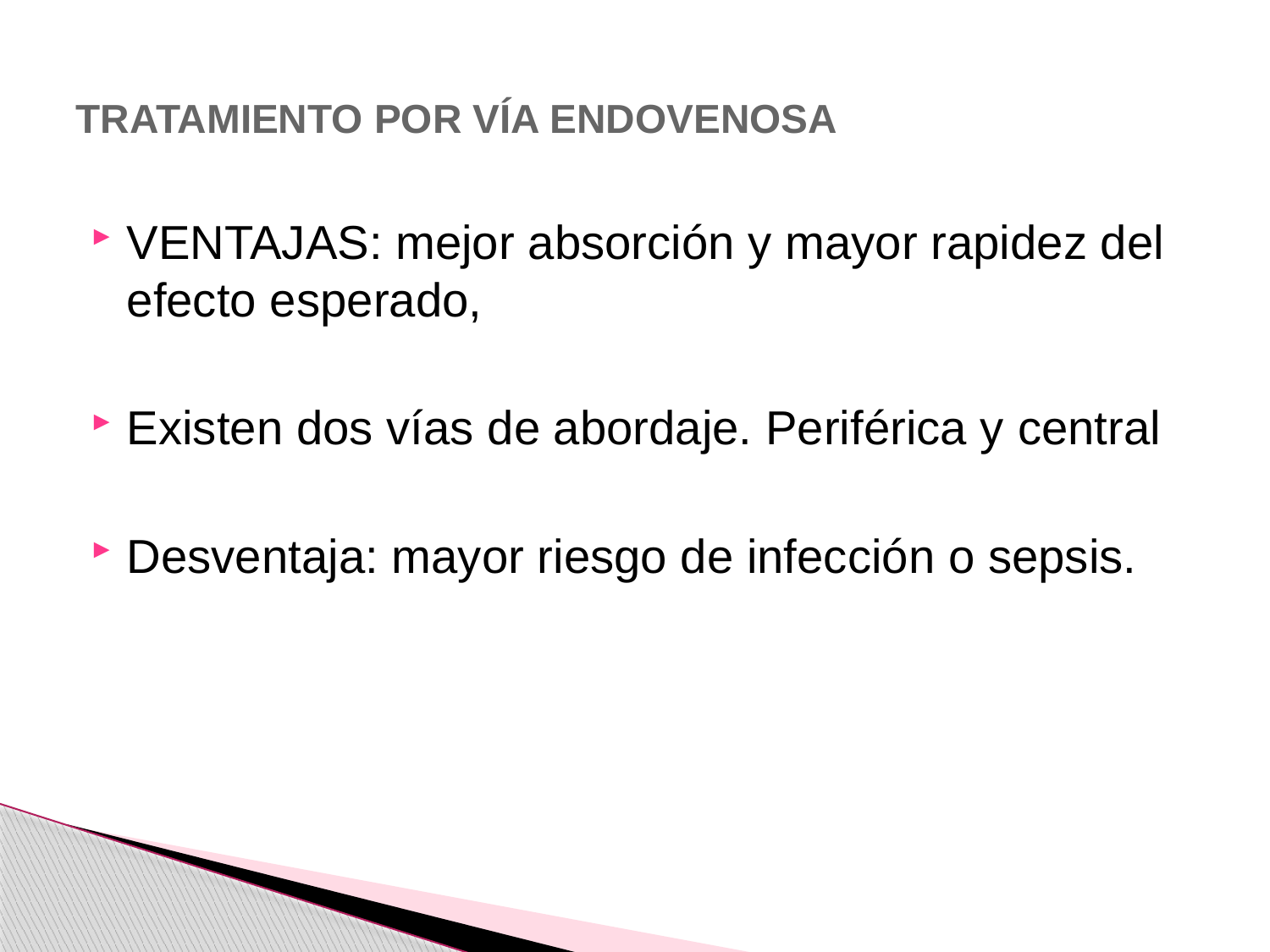

# TRATAMIENTO POR VÍA ENDOVENOSA
VENTAJAS: mejor absorción y mayor rapidez del efecto esperado,

Existen dos vías de abordaje. Periférica y central

Desventaja: mayor riesgo de infección o sepsis.